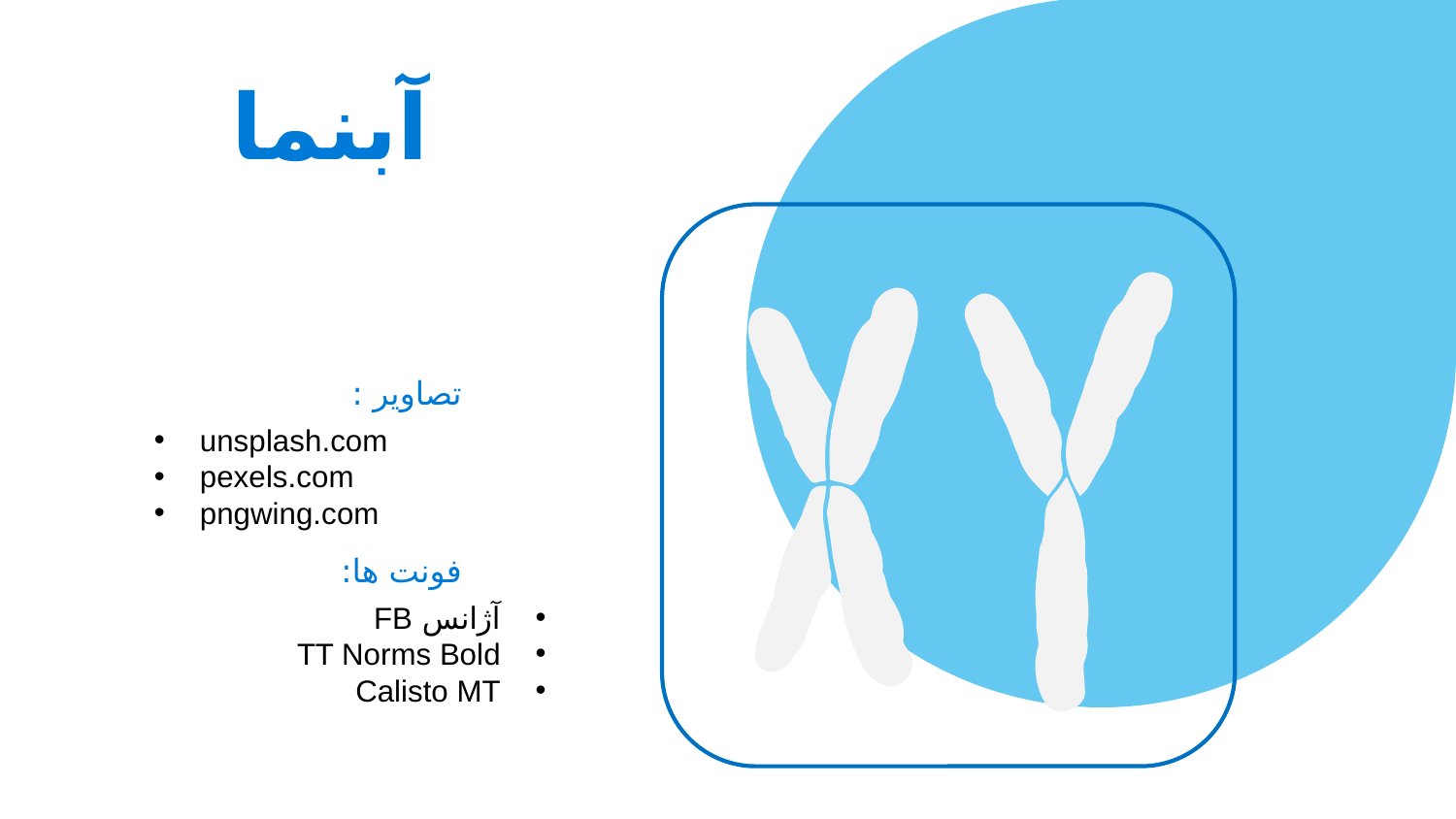

آبنما

تصاویر :
unsplash.com
pexels.com
pngwing.com

فونت ها:
آژانس FB
TT Norms Bold
Calisto MT